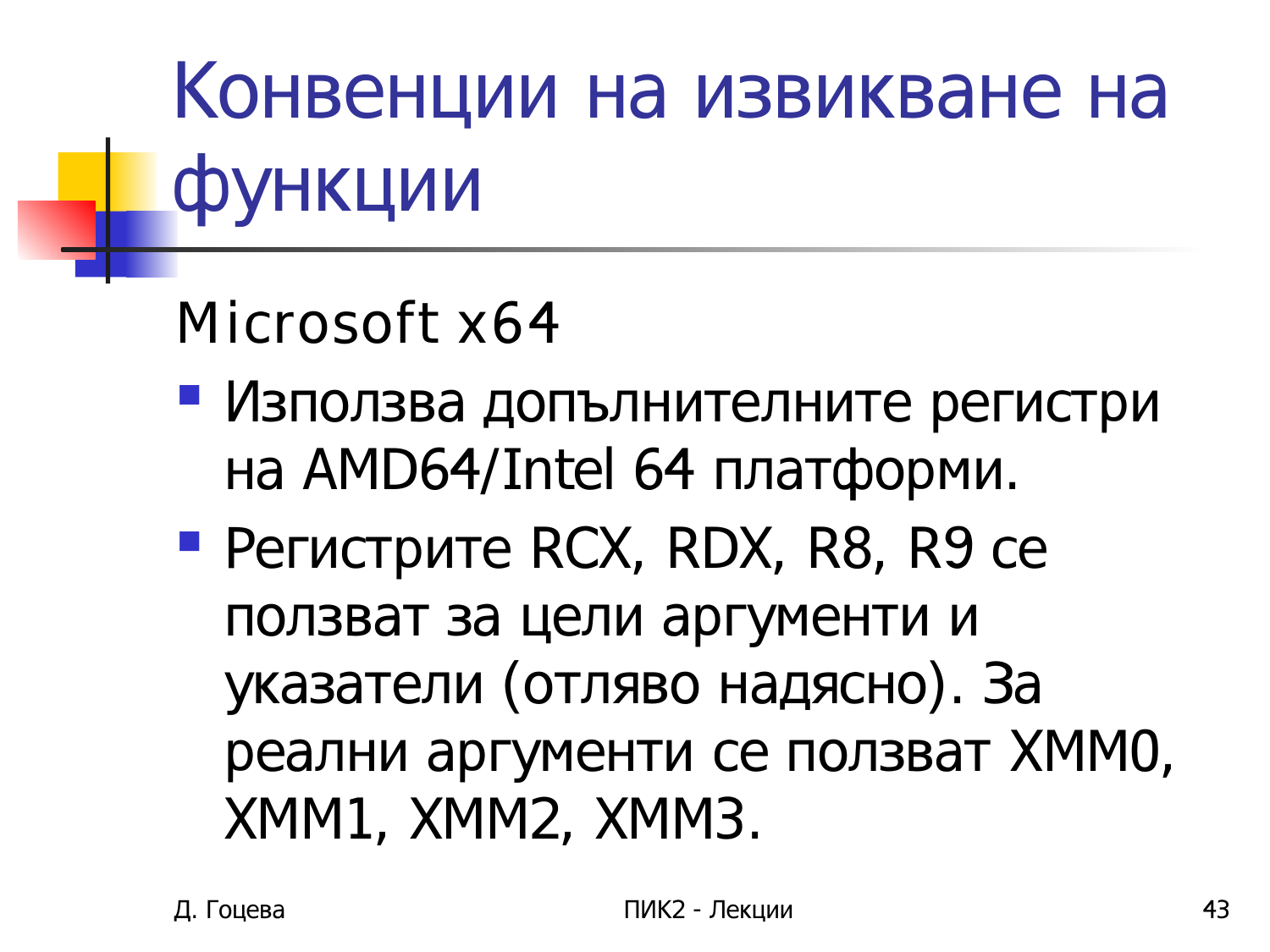

# Конвенции на извикване на функции
Microsoft x64
Използва допълнителните регистри на AMD64/Intel 64 платформи.
Регистрите RCX, RDX, R8, R9 се ползват за цели аргументи и указатели (отляво надясно). За реални аргументи се ползват XMM0, XMM1, XMM2, XMM3.
Д. Гоцева
ПИК2 - Лекции
43